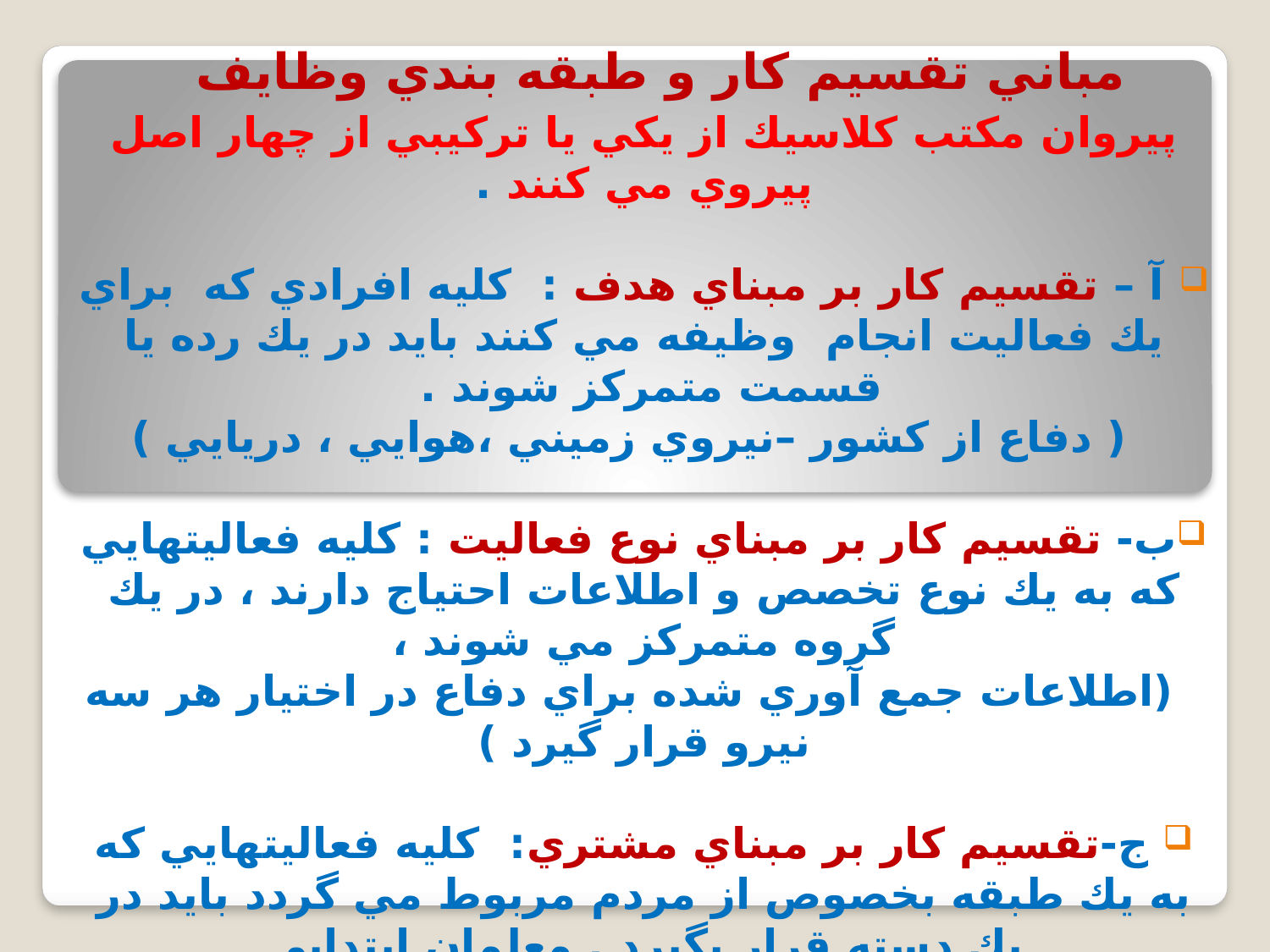

# مباني تقسيم كار و طبقه بندي وظايف
پيروان مكتب كلاسيك از يكي يا تركيبي از چهار اصل پيروي مي كنند .

 آ – تقسيم كار بر مبناي هدف :  كليه افرادي كه  براي يك فعاليت انجام  وظيفه مي كنند بايد در يك رده يا قسمت متمركز شوند .
  ( دفاع از كشور –نيروي زميني ،هوايي ، دريايي )

ب- تقسيم كار بر مبناي نوع فعاليت : كليه فعاليتهايي كه به يك نوع تخصص و اطلاعات احتياج دارند ، در يك گروه متمركز مي شوند ،
  (اطلاعات جمع آوري شده براي دفاع در اختيار هر سه نيرو قرار گيرد )

 ج-تقسيم كار بر مبناي مشتري:  كليه فعاليتهايي كه به يك طبقه بخصوص از مردم مربوط مي گردد بايد در يك دسته قرار بگيرد . معلمان ابتدايي

د- تقسيم كار بر مبناي منطقه جغرافيايي: كليه فعاليتهايي كه در يك منطقه وجود دارد بايد تحت نظارت يك رهبر و يا مدير قرارگيرد.